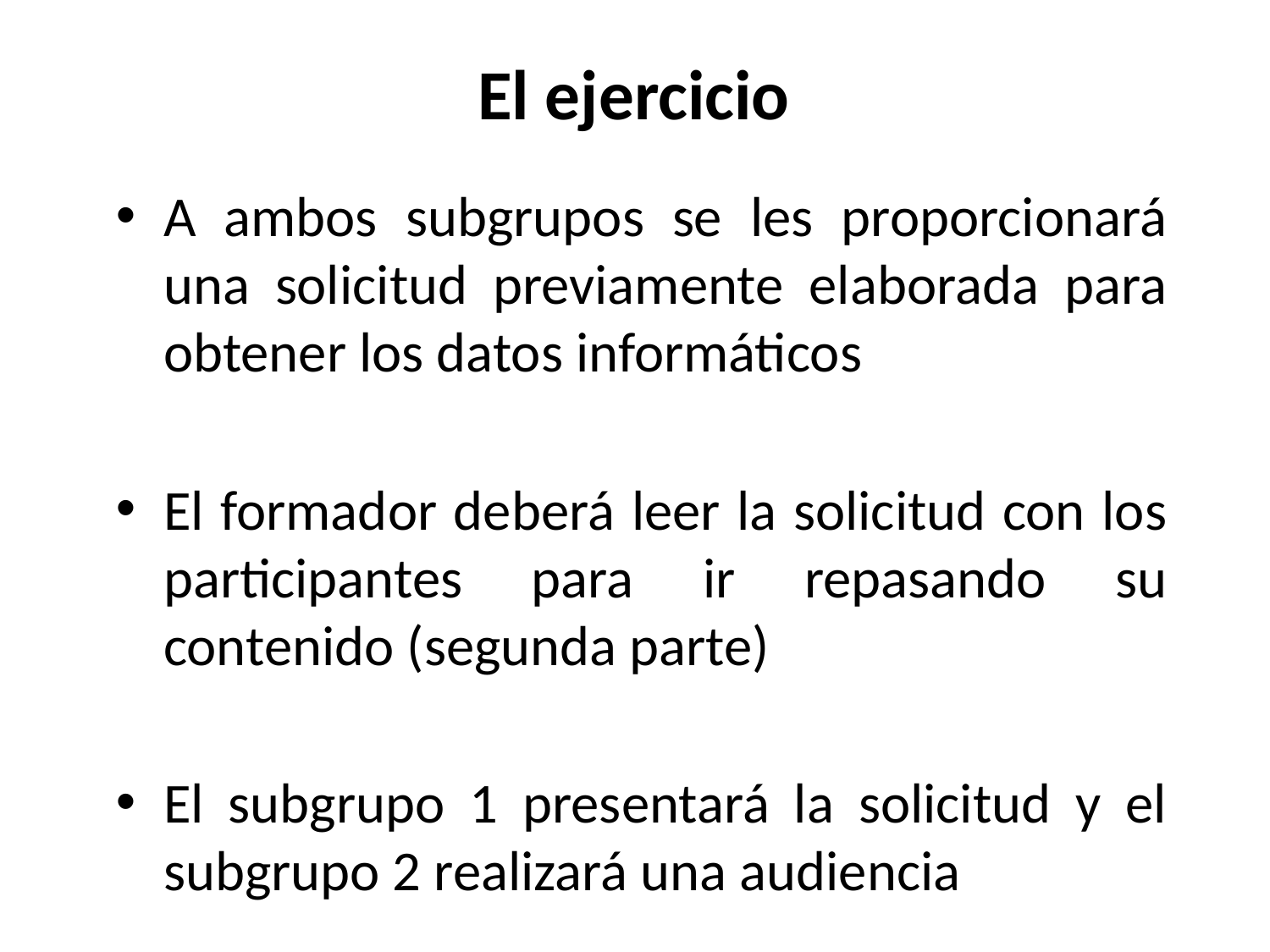

El ejercicio
A ambos subgrupos se les proporcionará una solicitud previamente elaborada para obtener los datos informáticos

El formador deberá leer la solicitud con los participantes para ir repasando su contenido (segunda parte)

El subgrupo 1 presentará la solicitud y el subgrupo 2 realizará una audiencia